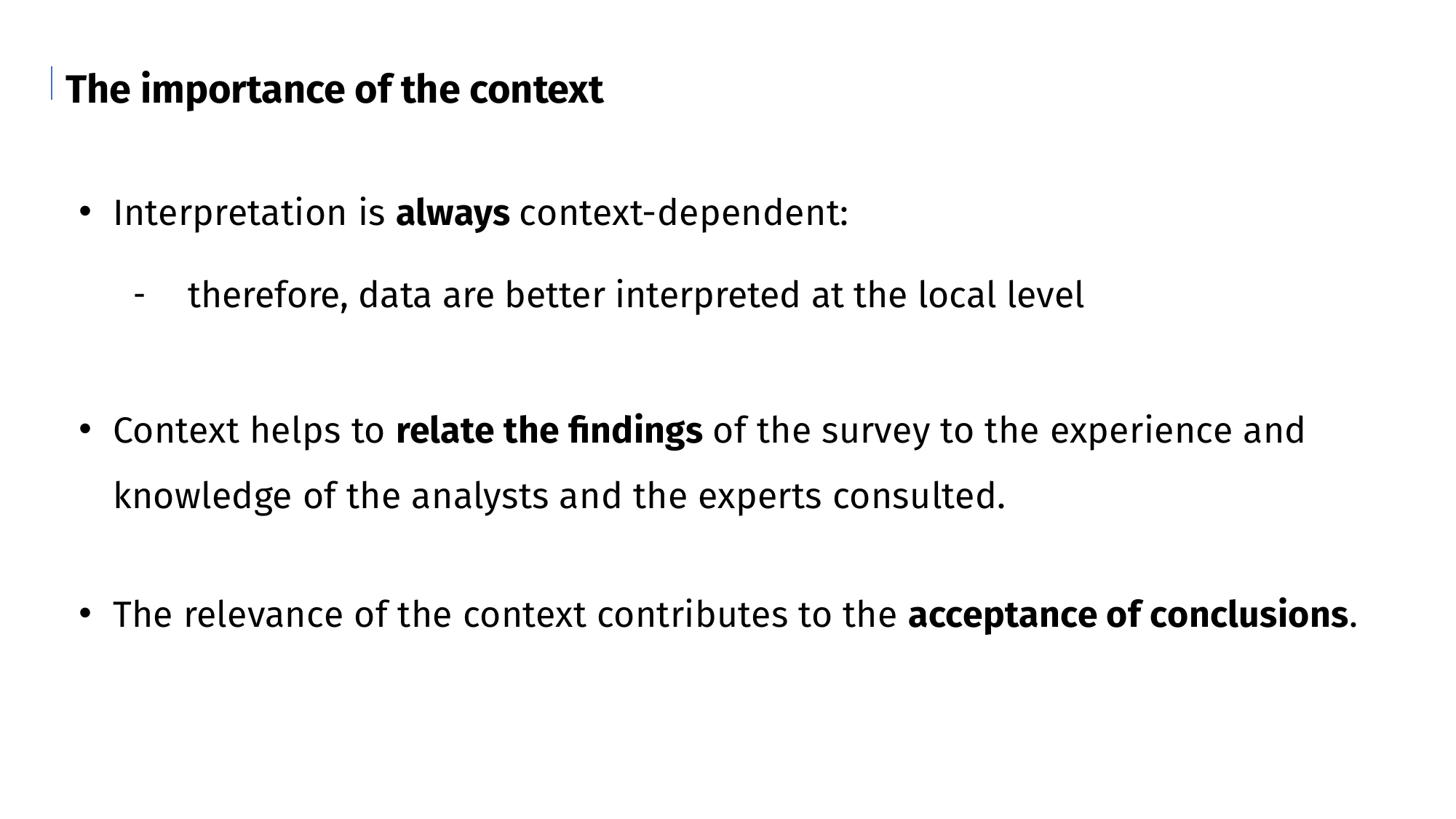

The importance of the context
Interpretation is always context-dependent:
therefore, data are better interpreted at the local level

Context helps to relate the findings of the survey to the experience and knowledge of the analysts and the experts consulted.

The relevance of the context contributes to the acceptance of conclusions.